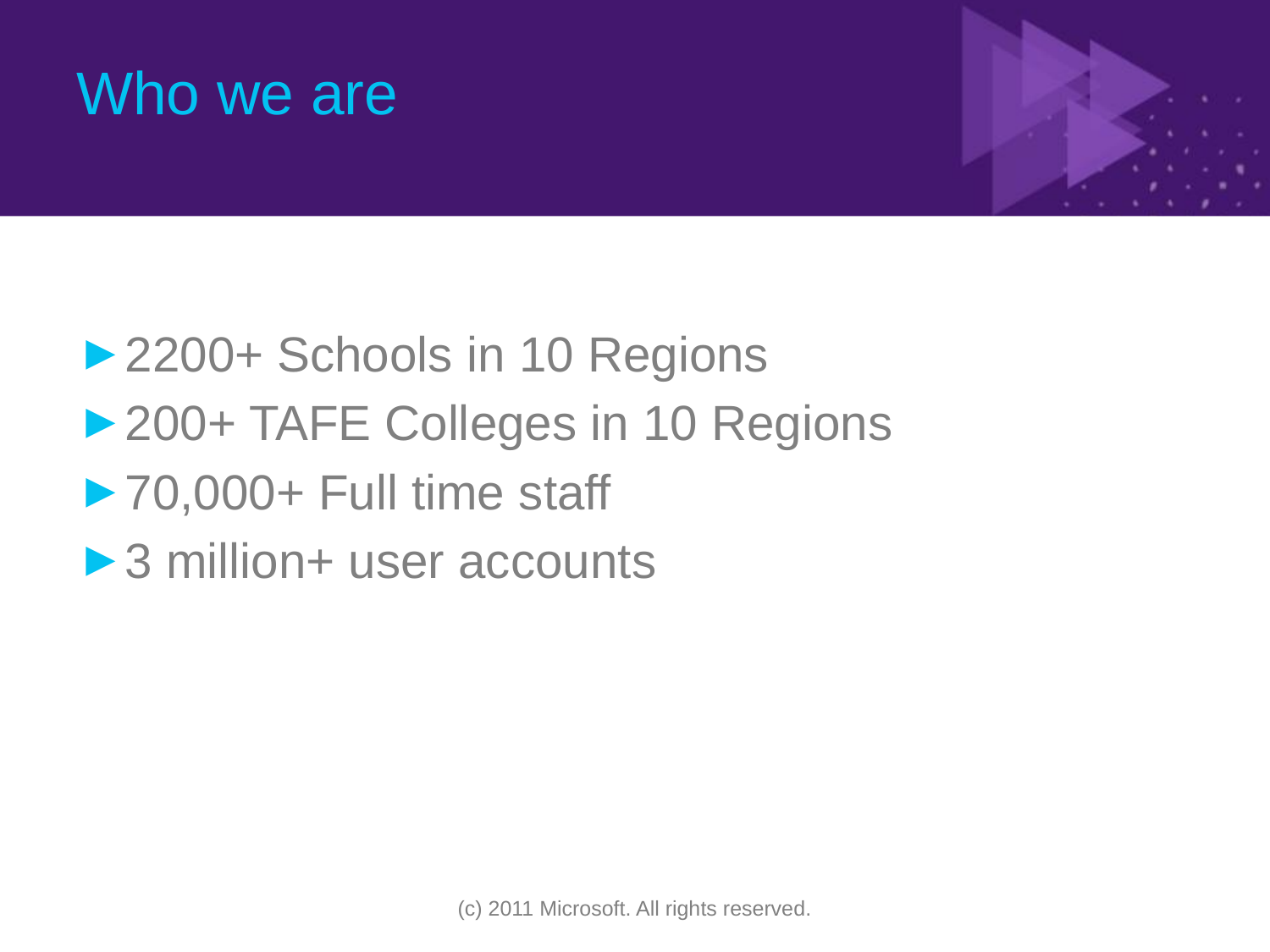

# Who we are
2200+ Schools in 10 Regions
200+ TAFE Colleges in 10 Regions
70,000+ Full time staff
3 million+ user accounts
(c) 2011 Microsoft. All rights reserved.